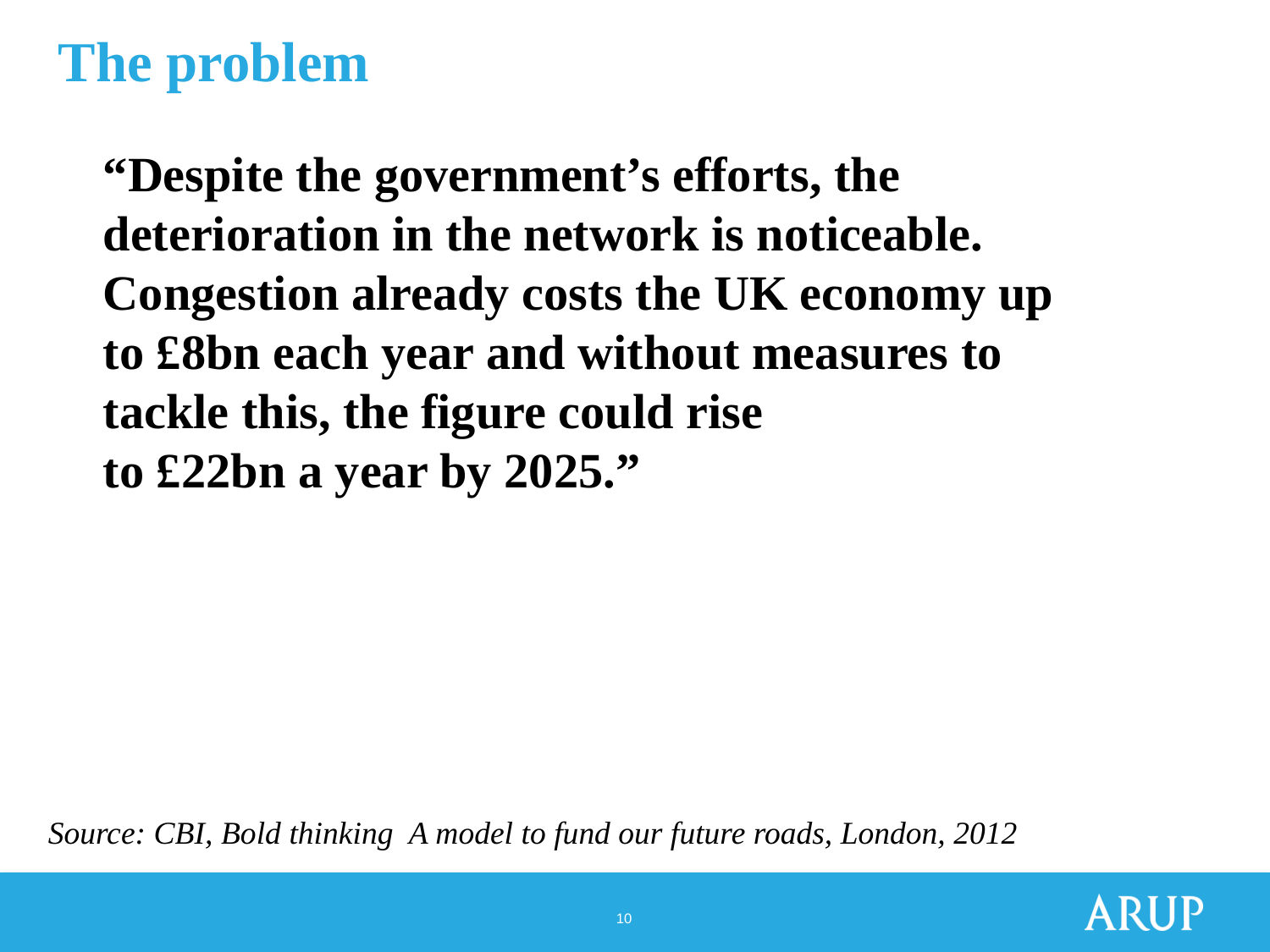

# The problem
“Despite the government’s efforts, the deterioration in the network is noticeable. Congestion already costs the UK economy up to £8bn each year and without measures to tackle this, the figure could rise
to £22bn a year by 2025.”

Source: CBI, Bold thinking  A model to fund our future roads, London, 2012